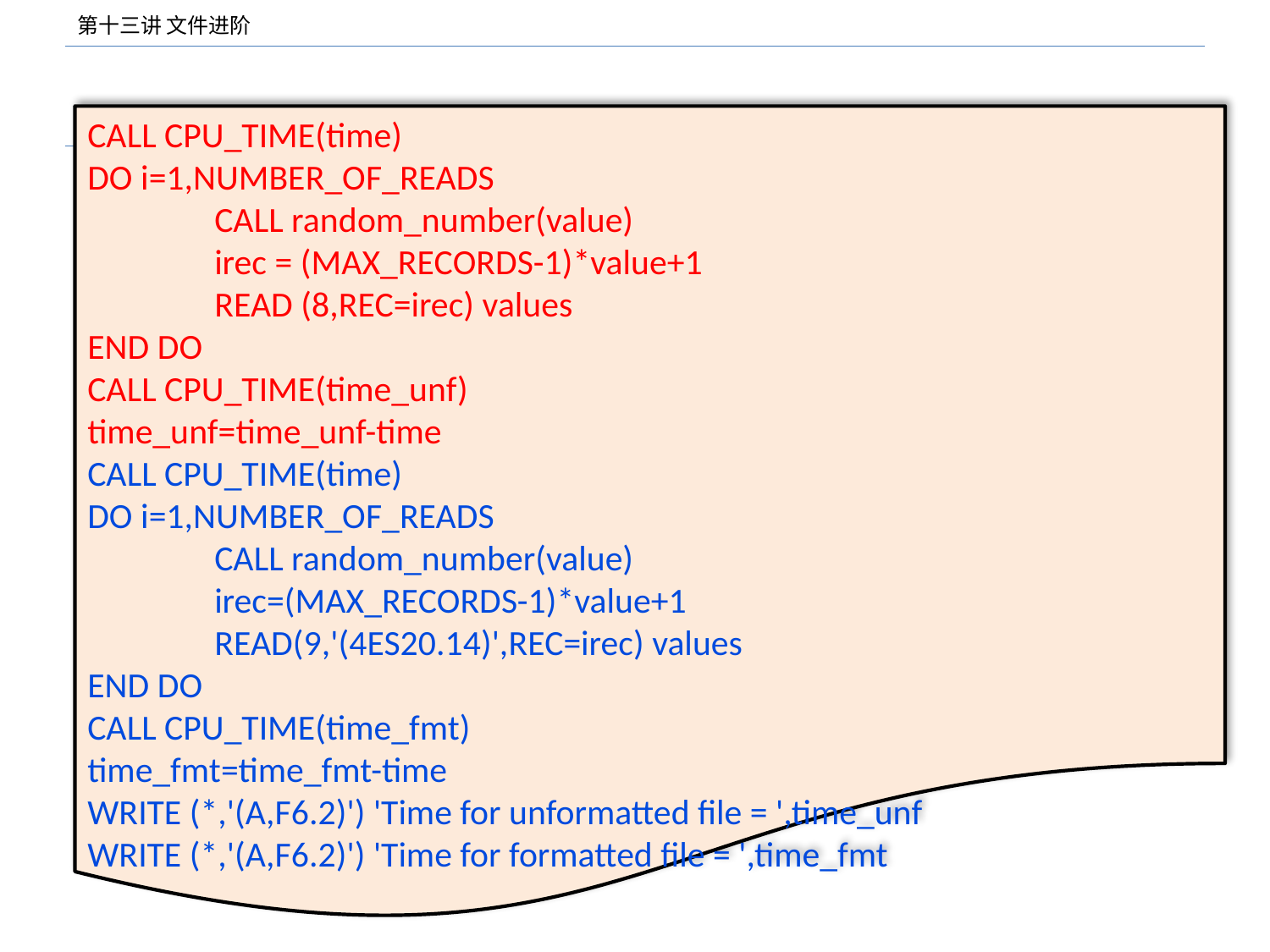

#
CALL CPU_TIME(time)
DO i=1,NUMBER_OF_READS
	CALL random_number(value)
	irec = (MAX_RECORDS-1)*value+1
	READ (8,REC=irec) values
END DO
CALL CPU_TIME(time_unf)
time_unf=time_unf-time
CALL CPU_TIME(time)
DO i=1,NUMBER_OF_READS
	CALL random_number(value)
	irec=(MAX_RECORDS-1)*value+1
	READ(9,'(4ES20.14)',REC=irec) values
END DO
CALL CPU_TIME(time_fmt)
time_fmt=time_fmt-time
WRITE (*,'(A,F6.2)') 'Time for unformatted file = ',time_unf
WRITE (*,'(A,F6.2)') 'Time for formatted file = ',time_fmt